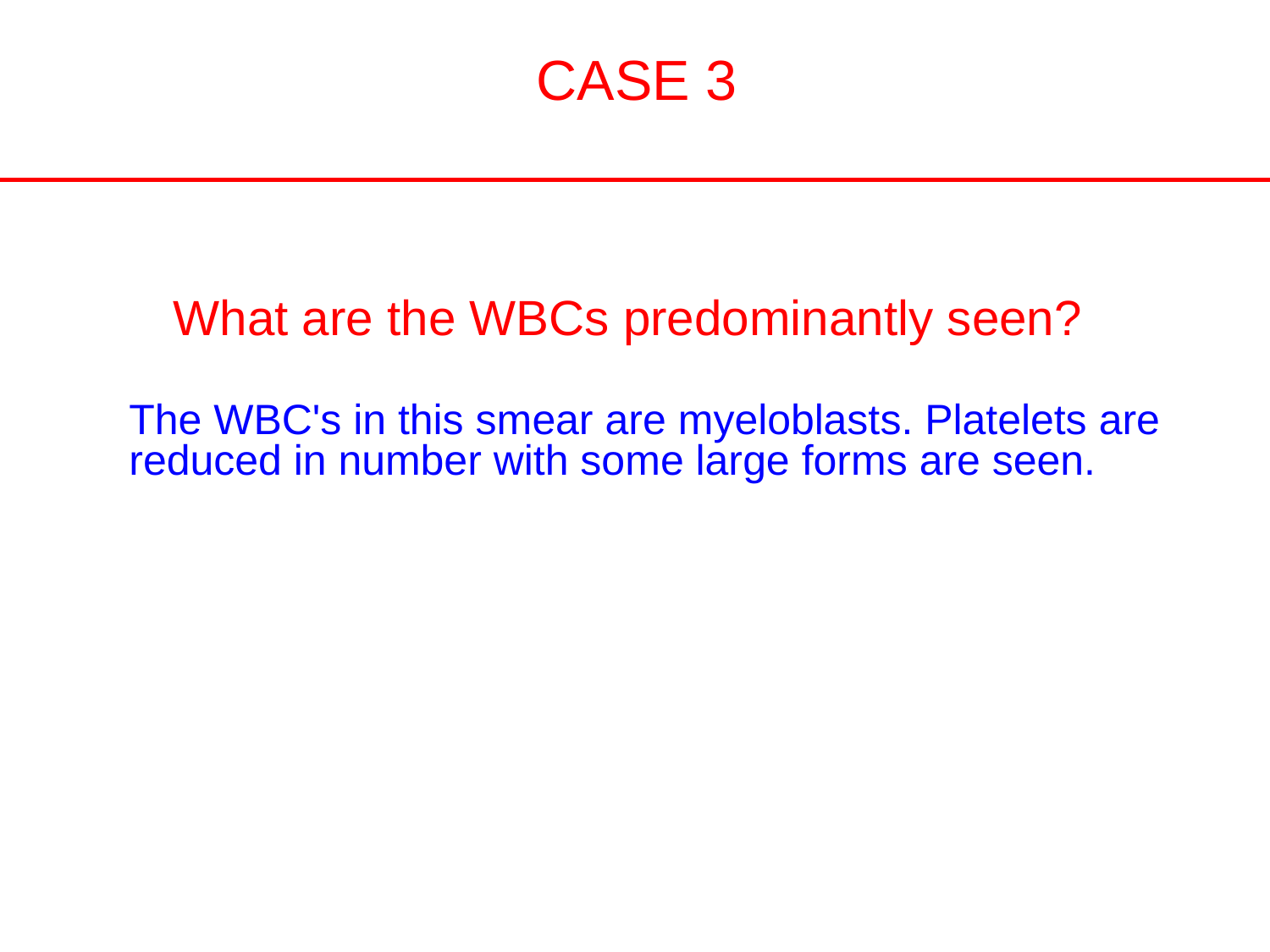

# CASE 3

What are the WBCs predominantly seen?

	The WBC's in this smear are myeloblasts. Platelets are reduced in number with some large forms are seen.